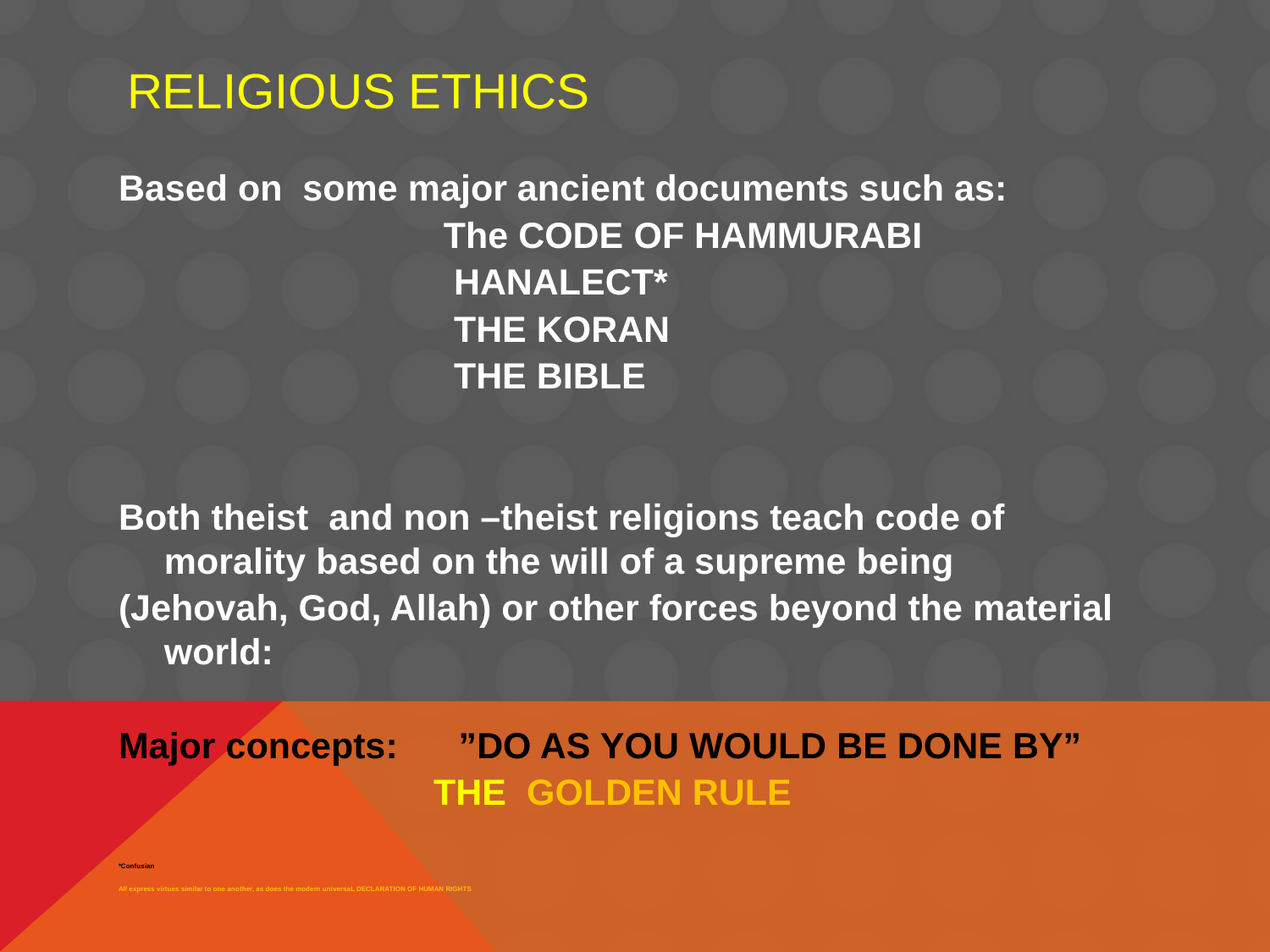

# Religious ethics
Based on  some major ancient documents such as:
                                The CODE OF HAMMURABI
                                 HANALECT*
                                 THE KORAN
                                 THE BIBLE

Both theist  and non –theist religions teach code of morality based on the will of a supreme being
(Jehovah, God, Allah) or other forces beyond the material world:

Major concepts:      ”DO AS YOU WOULD BE DONE BY”
                               THE  GOLDEN RULE

*Confusian

All express virtues similar to one another, as does the modern universaL DECLARATION OF HUMAN RIGHTS